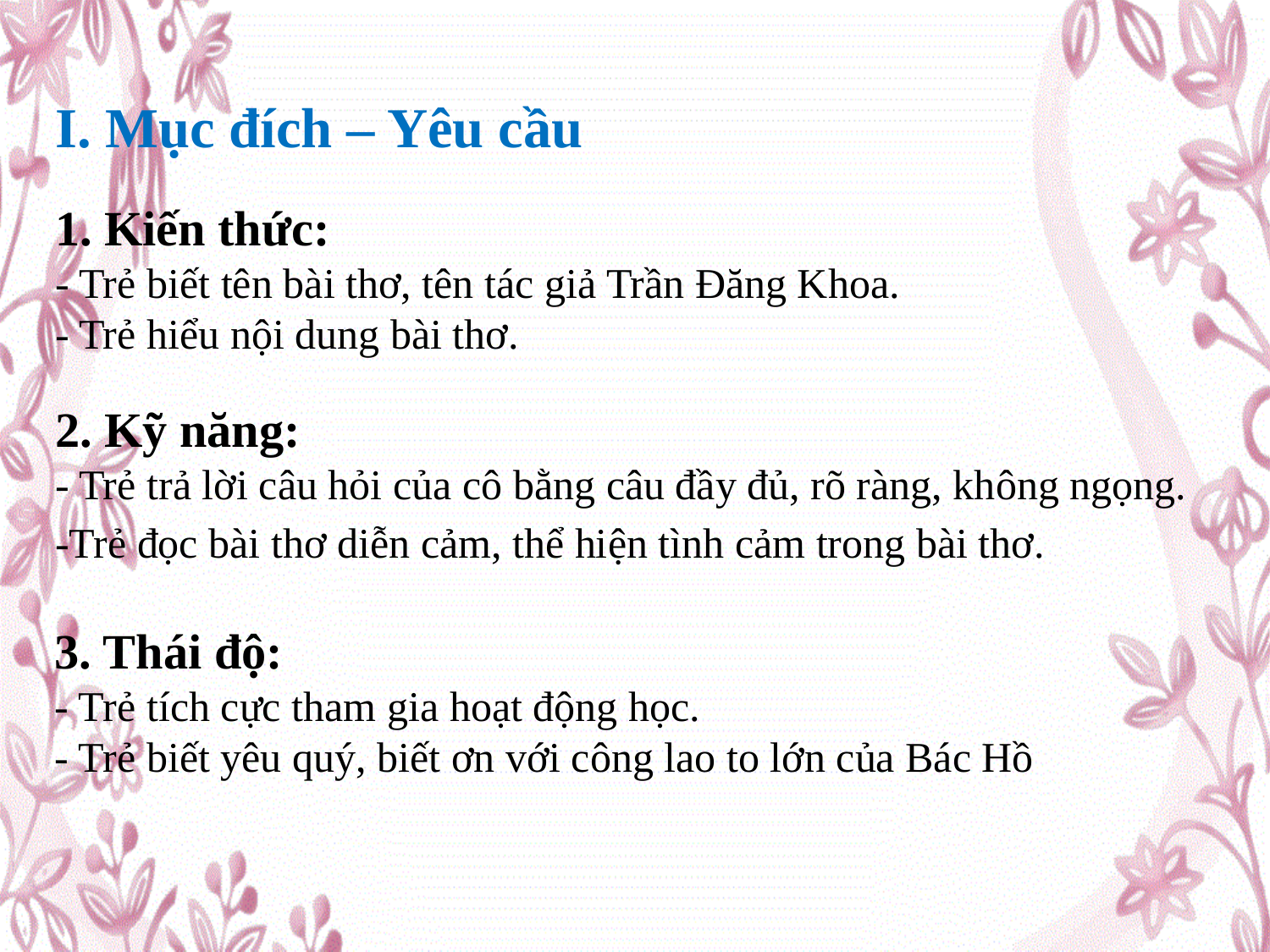

# I. Mục đích – Yêu cầu 1. Kiến thức:  - Trẻ biết tên bài thơ, tên tác giả Trần Đăng Khoa. - Trẻ hiểu nội dung bài thơ.
2. Kỹ năng: 
- Trẻ trả lời câu hỏi của cô bằng câu đầy đủ, rõ ràng, không ngọng.
-Trẻ đọc bài thơ diễn cảm, thể hiện tình cảm trong bài thơ.

3. Thái độ: 
- Trẻ tích cực tham gia hoạt động học.
- Trẻ biết yêu quý, biết ơn với công lao to lớn của Bác Hồ